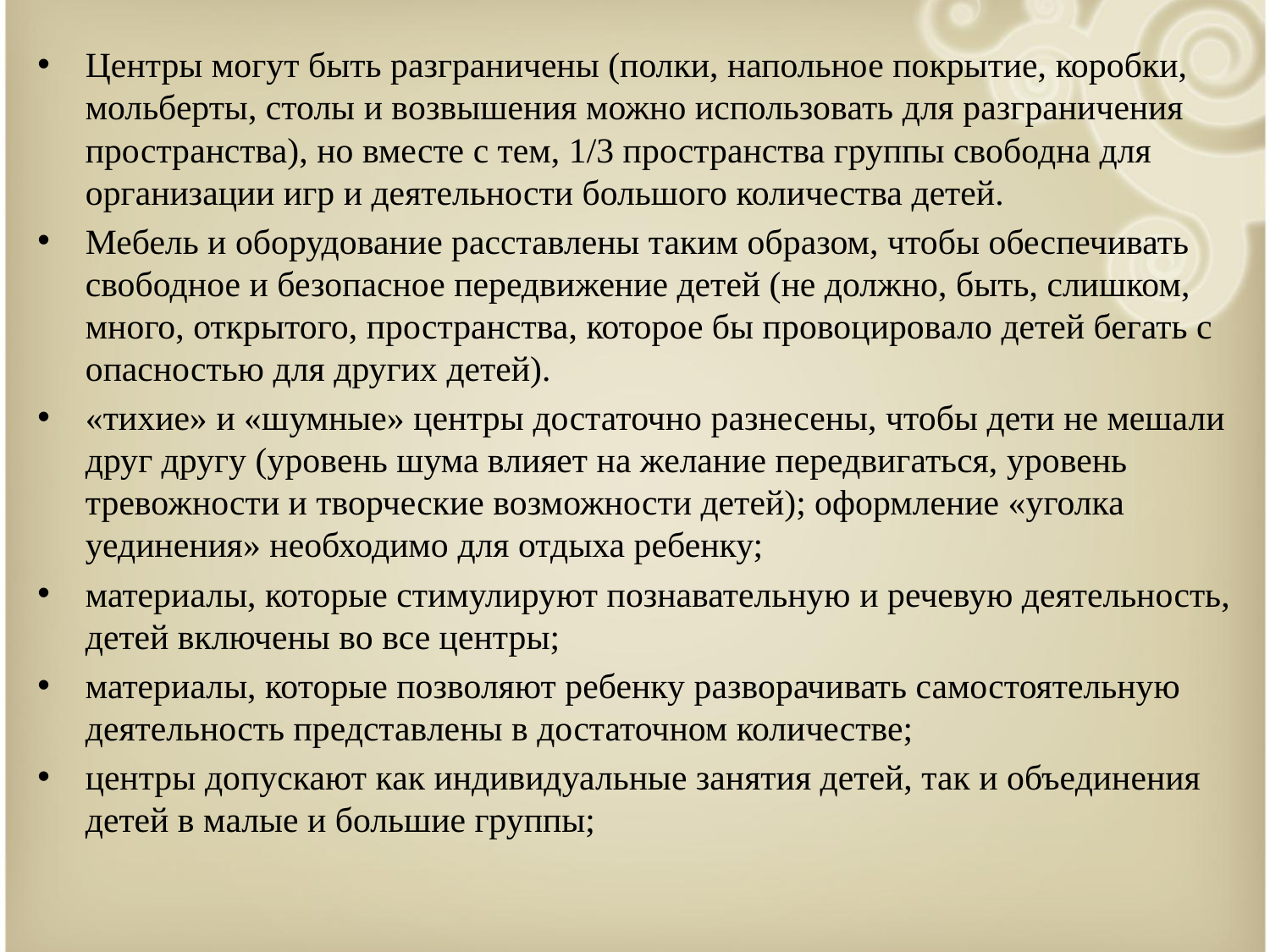

Центры могут быть разграничены (полки, напольное покрытие, коробки, мольберты, столы и возвышения можно использовать для разграничения пространства), но вместе с тем, 1/3 пространства группы свободна для организации игр и деятельности большого количества детей.
Мебель и оборудование расставлены таким образом, чтобы обеспечивать свободное и безопасное передвижение детей (не должно, быть, слишком, много, открытого, пространства, которое бы провоцировало детей бегать с опасностью для других детей).
«тихие» и «шумные» центры достаточно разнесены, чтобы дети не мешали друг другу (уровень шума влияет на желание передвигаться, уровень тревожности и творческие возможности детей); оформление «уголка уединения» необходимо для отдыха ребенку;
материалы, которые стимулируют познавательную и речевую деятельность, детей включены во все центры;
материалы, которые позволяют ребенку разворачивать самостоятельную деятельность представлены в достаточном количестве;
центры допускают как индивидуальные занятия детей, так и объединения детей в малые и большие группы;
#